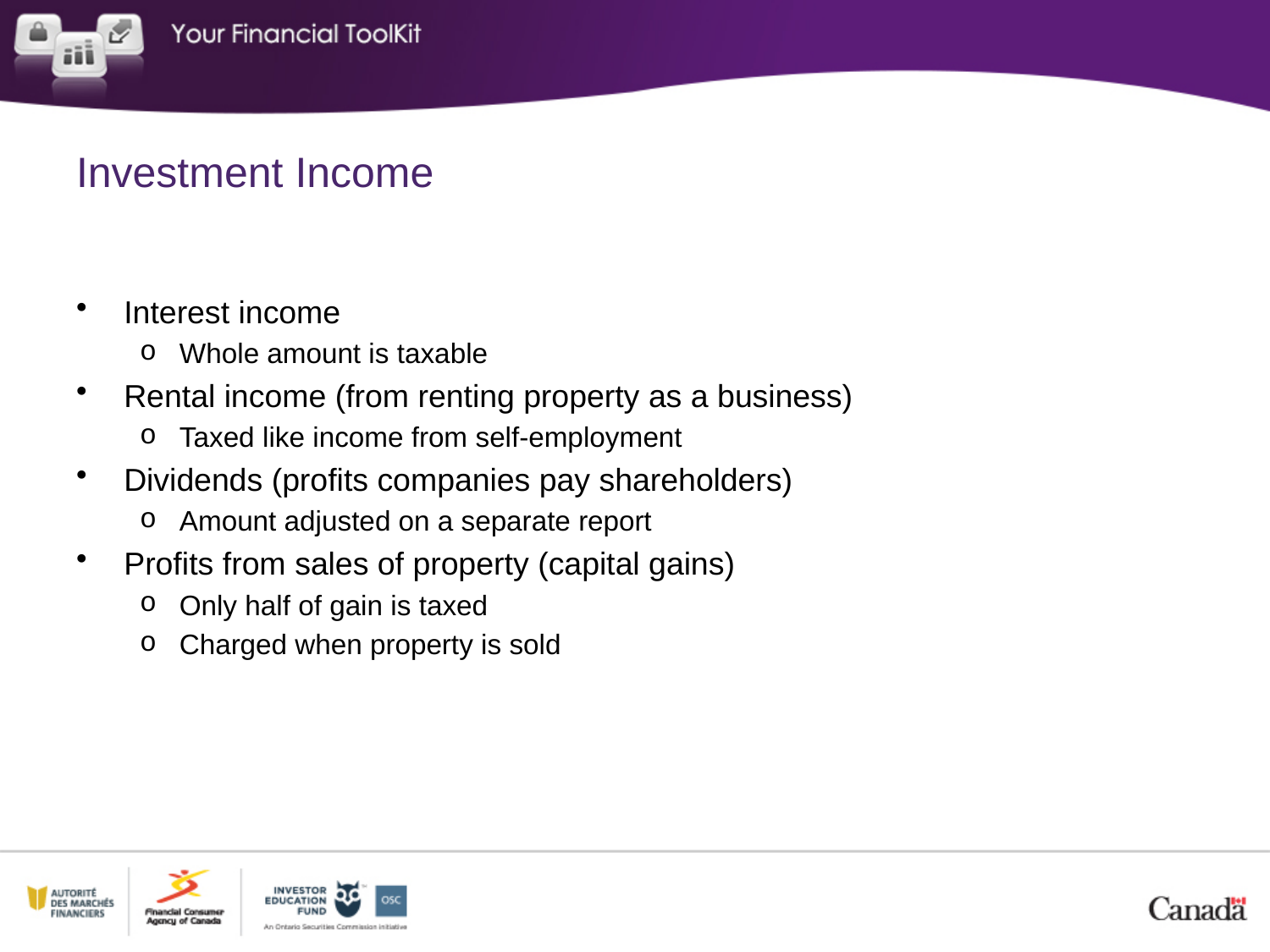

# Investment Income
Interest income
Whole amount is taxable
Rental income (from renting property as a business)
Taxed like income from self-employment
Dividends (profits companies pay shareholders)
Amount adjusted on a separate report
Profits from sales of property (capital gains)
Only half of gain is taxed
Charged when property is sold